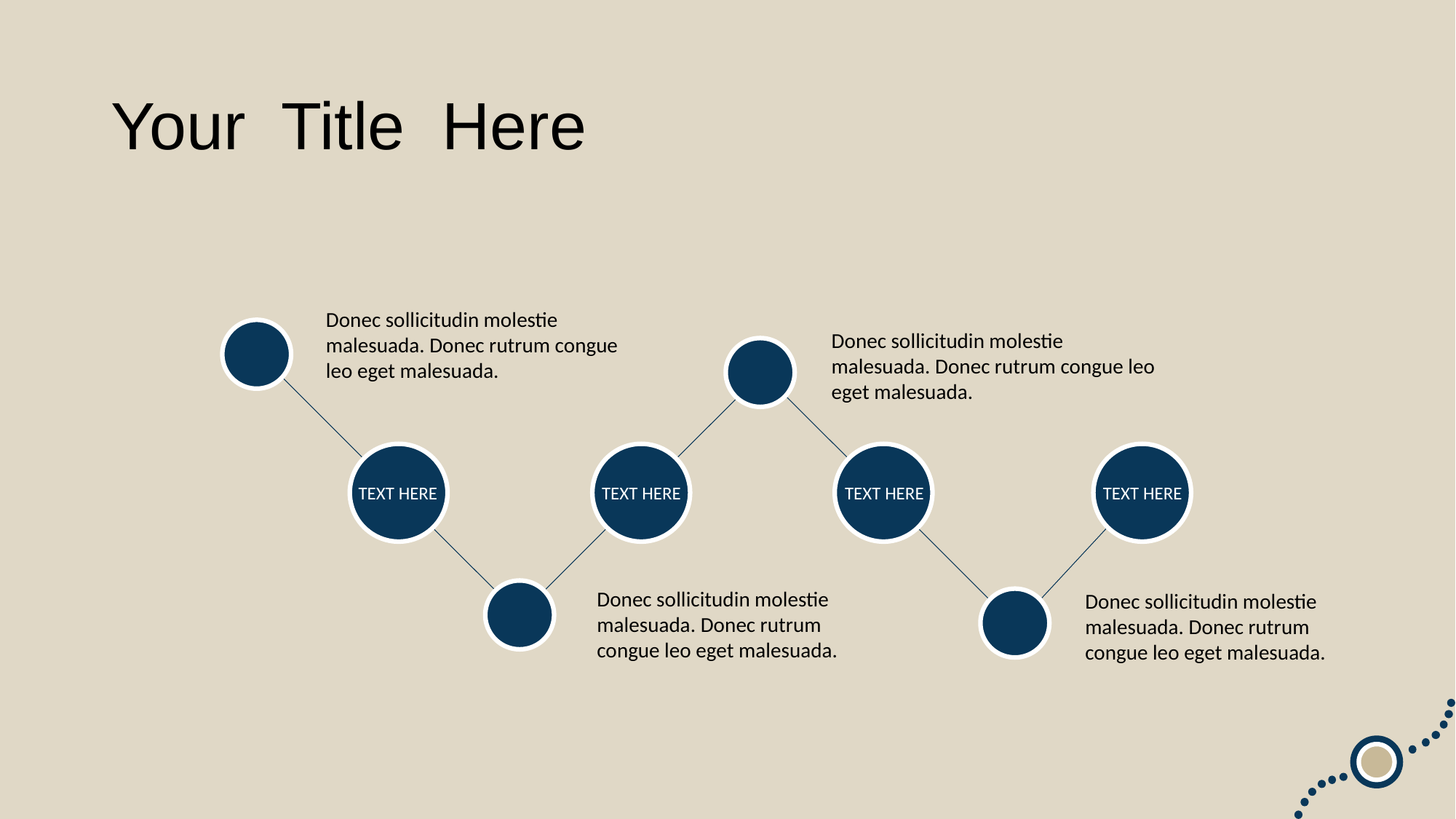

Your  Title  Here
Donec sollicitudin molestie malesuada. Donec rutrum congue leo eget malesuada.

Donec sollicitudin molestie malesuada. Donec rutrum congue leo eget malesuada.

TEXT HERE
TEXT HERE
TEXT HERE
TEXT HERE

Donec sollicitudin molestie malesuada. Donec rutrum congue leo eget malesuada.
Donec sollicitudin molestie malesuada. Donec rutrum congue leo eget malesuada.